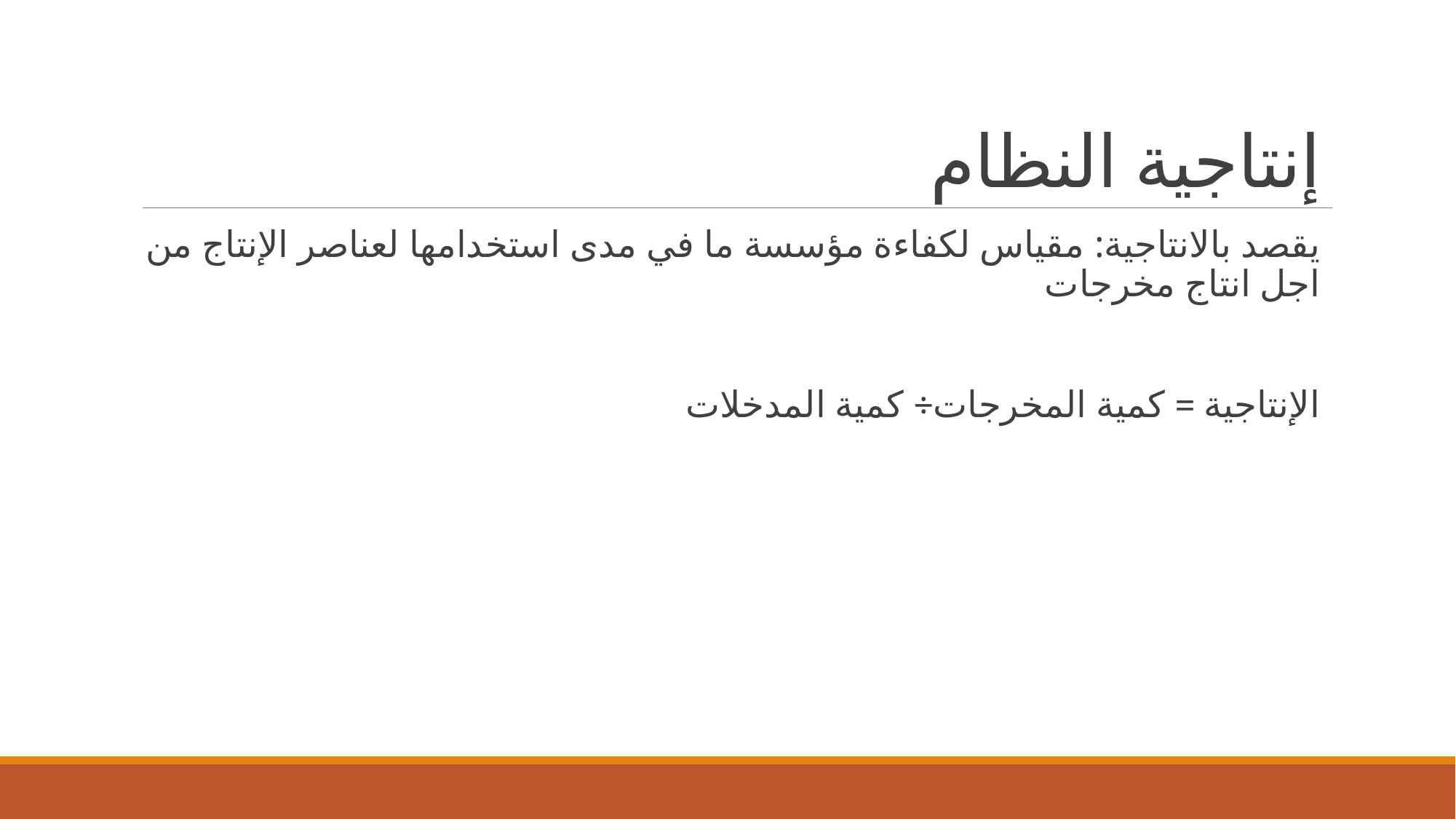

# إنتاجية النظام
يقصد بالانتاجية: مقياس لكفاءة مؤسسة ما في مدى استخدامها لعناصر الإنتاج من اجل انتاج مخرجات

الإنتاجية = كمية المخرجات÷ كمية المدخلات